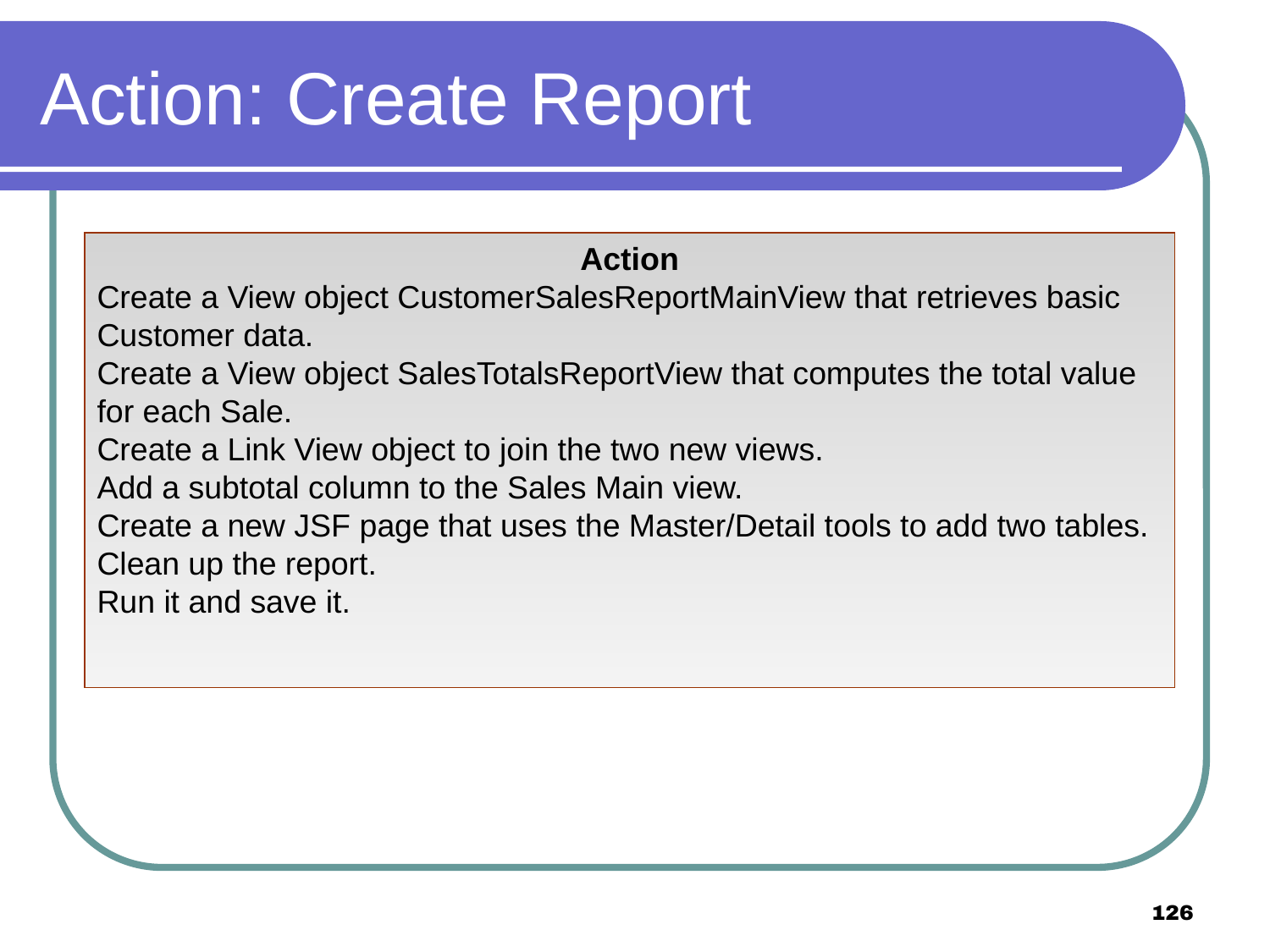

# Action: Create Report
Action
Create a View object CustomerSalesReportMainView that retrieves basic Customer data.
Create a View object SalesTotalsReportView that computes the total value for each Sale.
Create a Link View object to join the two new views.
Add a subtotal column to the Sales Main view.
Create a new JSF page that uses the Master/Detail tools to add two tables.
Clean up the report.
Run it and save it.
126